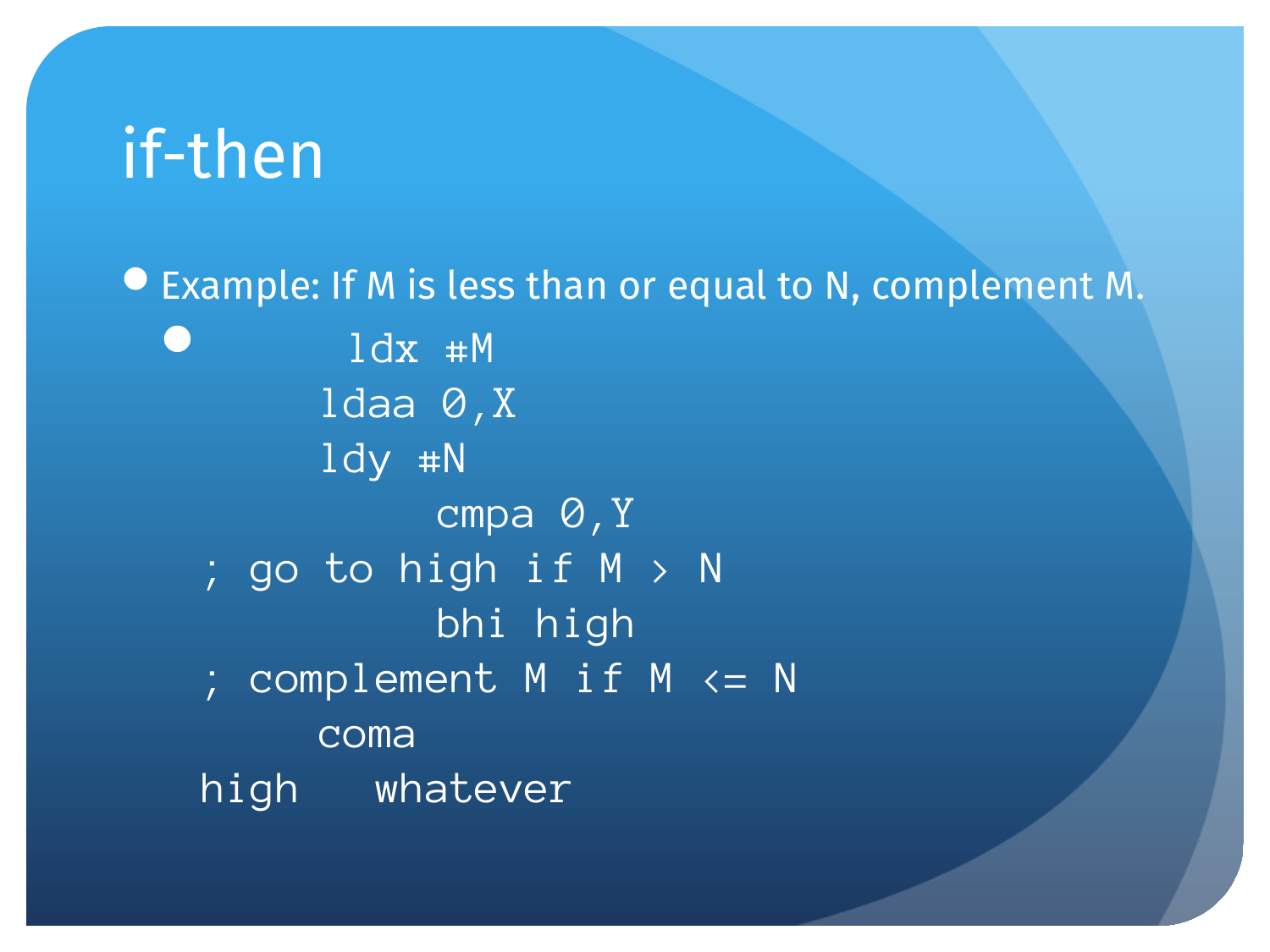

# if-then
Example: If M is less than or equal to N, complement M.
 	 ldx #M
		ldaa 0,X
		ldy #N
	 	cmpa 0,Y
; go to high if M > N
	 	bhi high
; complement M if M <= N
		coma
high   whatever